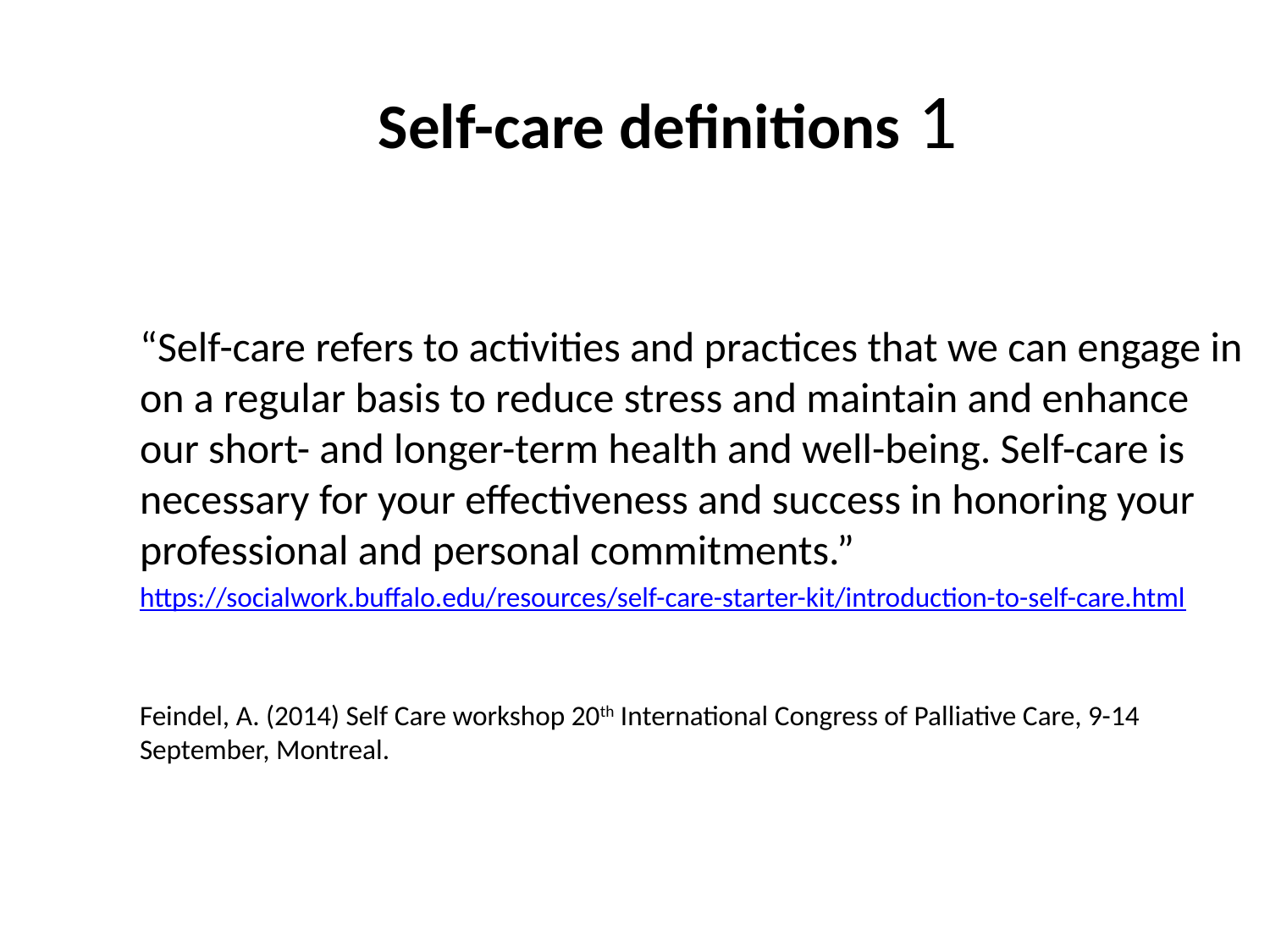

Self-care definitions 1

“Self-care refers to activities and practices that we can engage in on a regular basis to reduce stress and maintain and enhance our short- and longer-term health and well-being. Self-care is necessary for your effectiveness and success in honoring your professional and personal commitments.”
https://socialwork.buffalo.edu/resources/self-care-starter-kit/introduction-to-self-care.html

Feindel, A. (2014) Self Care workshop 20th International Congress of Palliative Care, 9-14  September, Montreal.